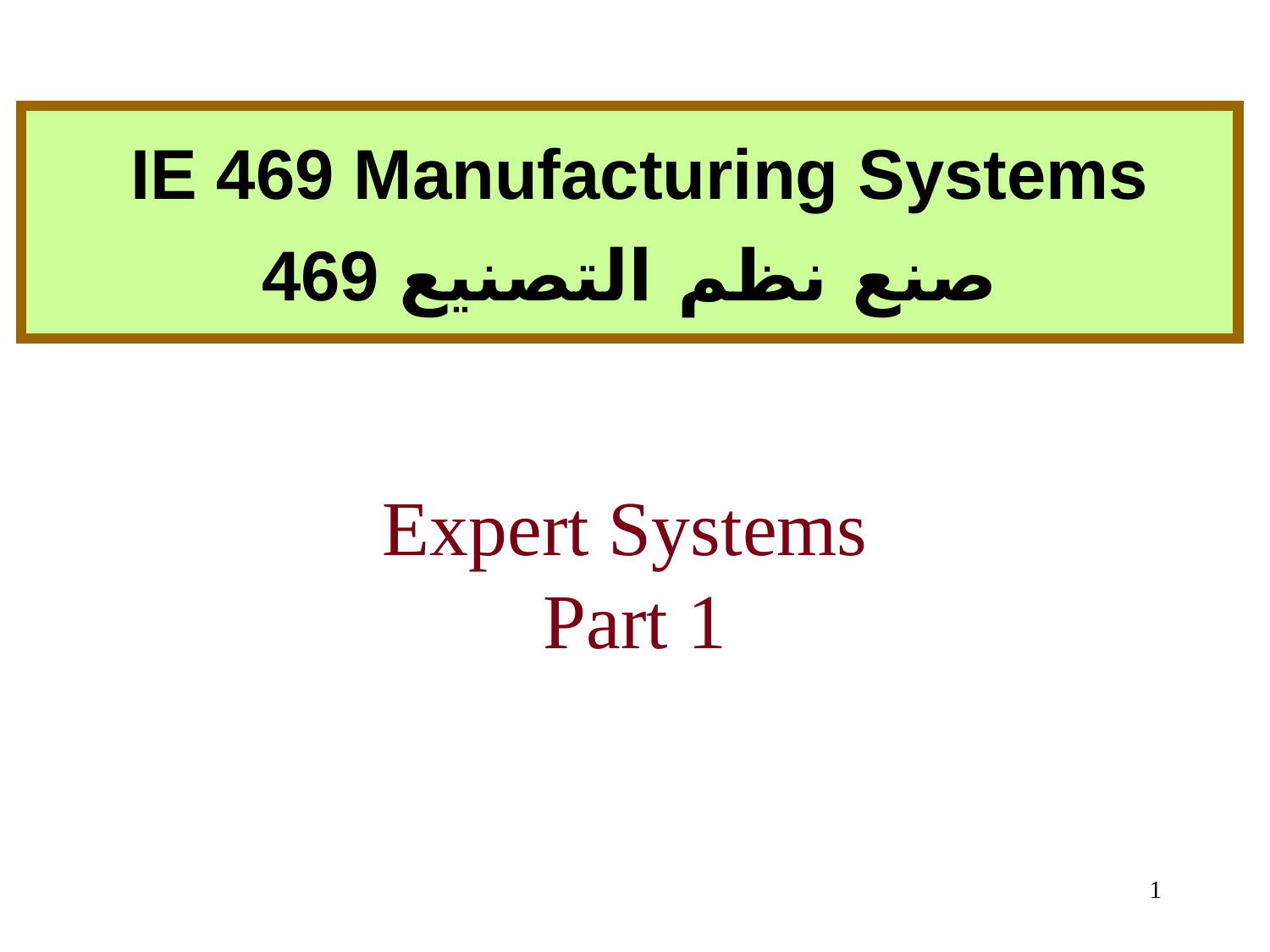

IE 469 Manufacturing Systems
469 صنع نظم التصنيع
# Expert Systems Part 1

1